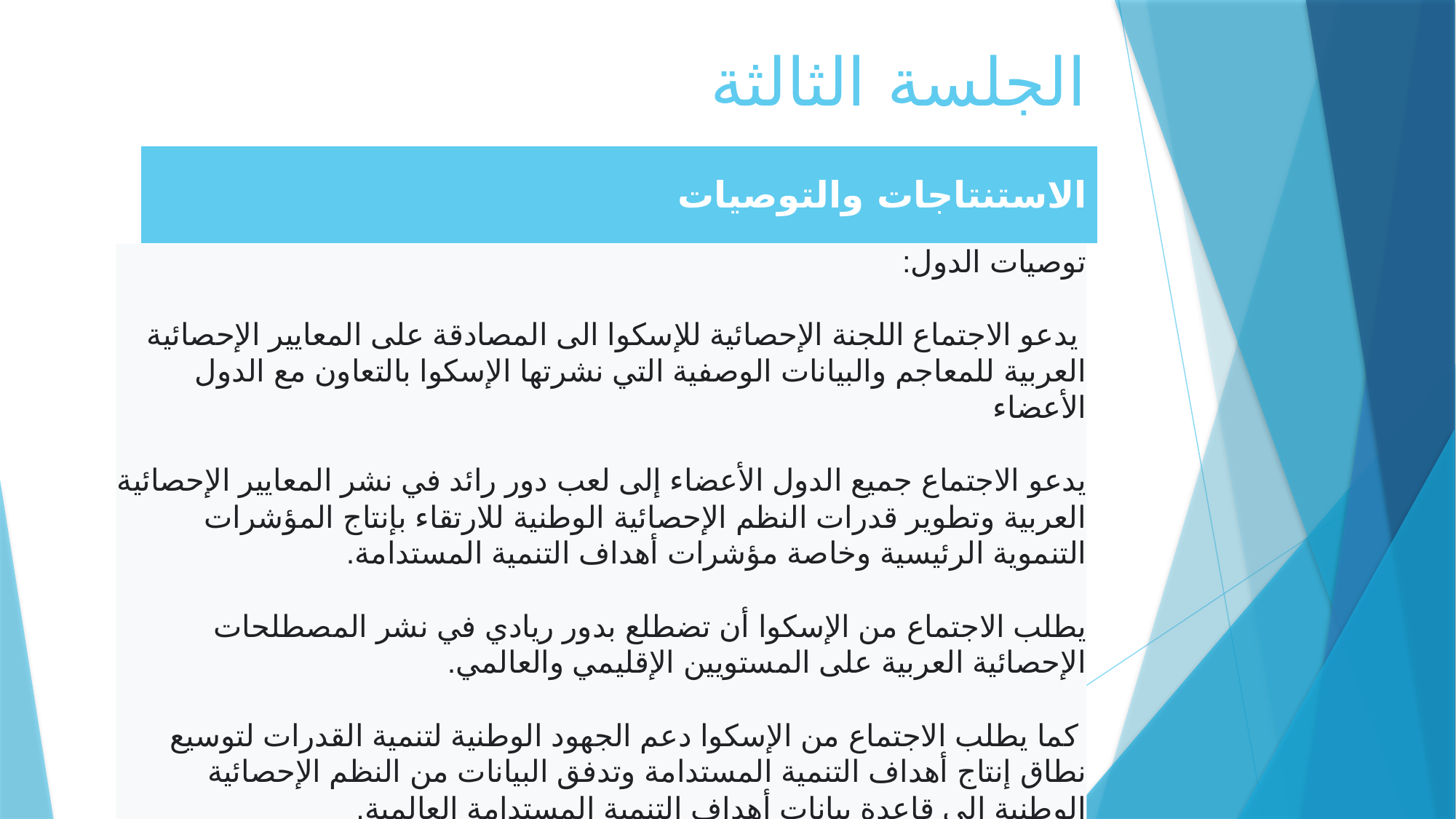

# الجلسة الثالثة
| الاستنتاجات والتوصيات |
| --- |
توصيات الدول:

 يدعو الاجتماع اللجنة الإحصائية للإسكوا الى المصادقة على المعايير الإحصائية العربية للمعاجم والبيانات الوصفية التي نشرتها الإسكوا بالتعاون مع الدول الأعضاء

يدعو الاجتماع جميع الدول الأعضاء إلى لعب دور رائد في نشر المعايير الإحصائية العربية وتطوير قدرات النظم الإحصائية الوطنية للارتقاء بإنتاج المؤشرات التنموية الرئيسية وخاصة مؤشرات أهداف التنمية المستدامة.

يطلب الاجتماع من الإسكوا أن تضطلع بدور ريادي في نشر المصطلحات الإحصائية العربية على المستويين الإقليمي والعالمي.

 كما يطلب الاجتماع من الإسكوا دعم الجهود الوطنية لتنمية القدرات لتوسيع نطاق إنتاج أهداف التنمية المستدامة وتدفق البيانات من النظم الإحصائية الوطنية إلى قاعدة بيانات أهداف التنمية المستدامة العالمية.